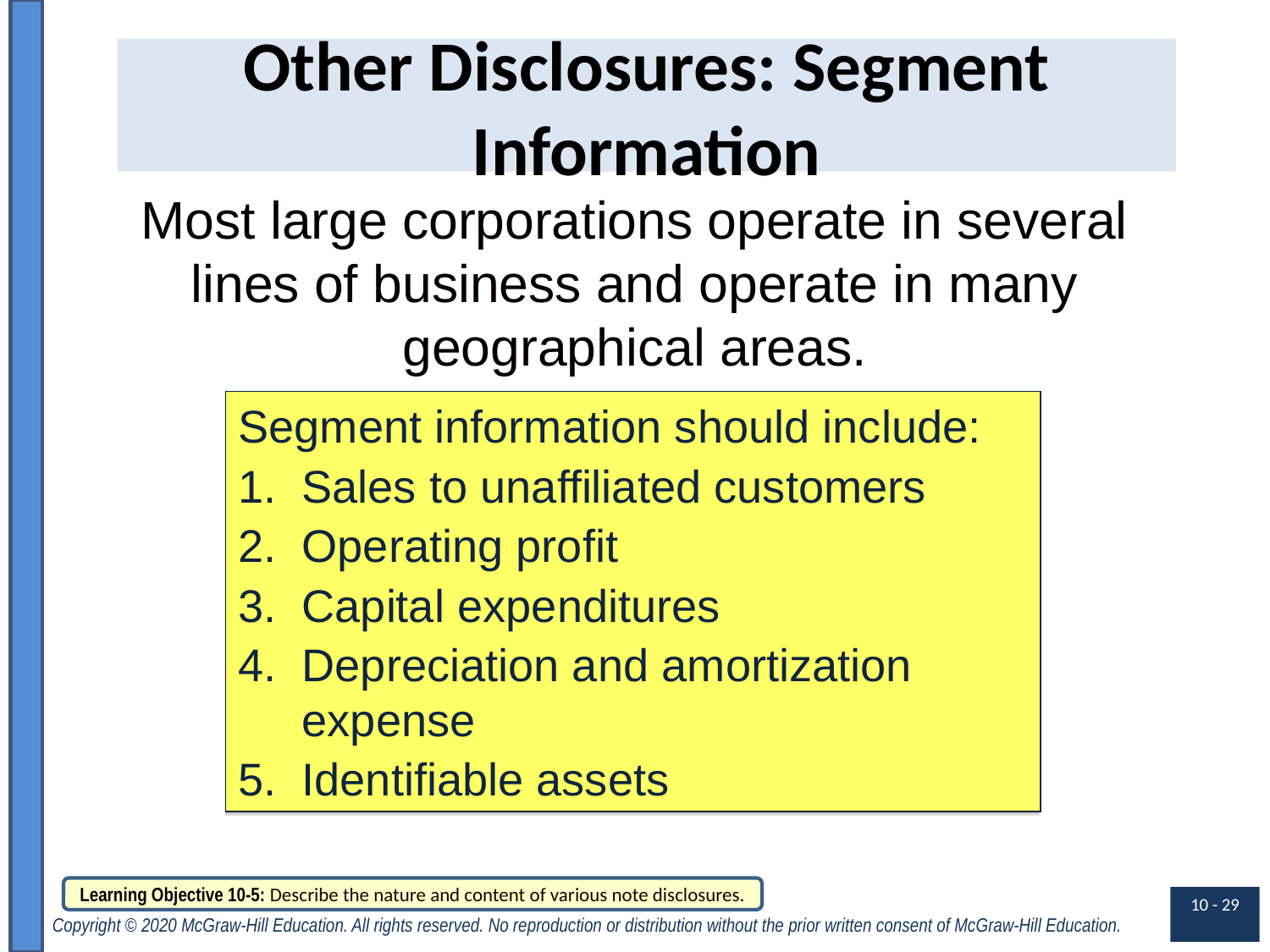

# Other Disclosures: Segment Information
Most large corporations operate in several lines of business and operate in many geographical areas.
Segment information should include:
Sales to unaffiliated customers
Operating profit
Capital expenditures
Depreciation and amortization expense
Identifiable assets
Learning Objective 10-5: Describe the nature and content of various note disclosures.